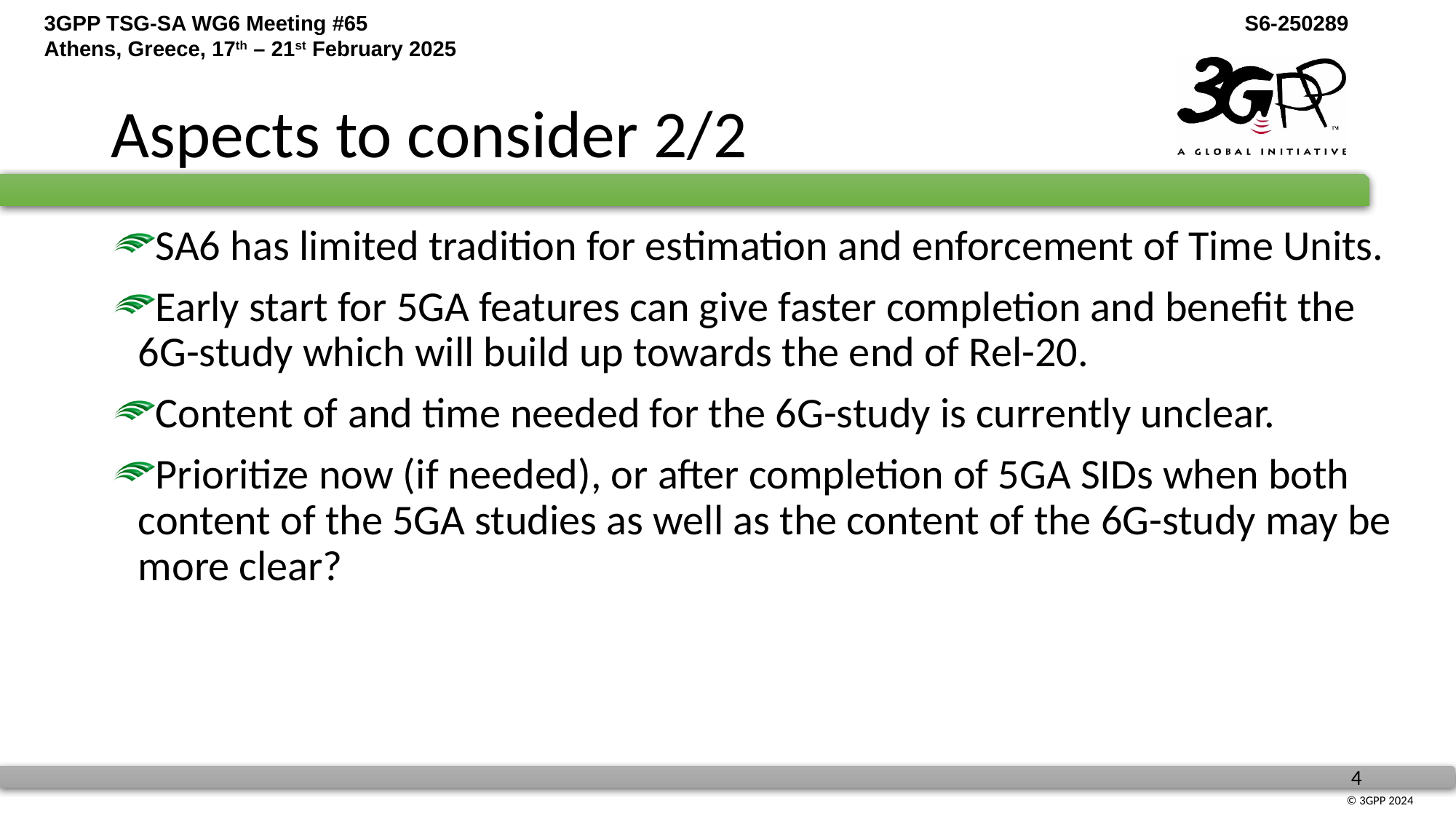

# Aspects to consider 2/2
SA6 has limited tradition for estimation and enforcement of Time Units.
Early start for 5GA features can give faster completion and benefit the 6G-study which will build up towards the end of Rel-20.
Content of and time needed for the 6G-study is currently unclear.
Prioritize now (if needed), or after completion of 5GA SIDs when both content of the 5GA studies as well as the content of the 6G-study may be more clear?